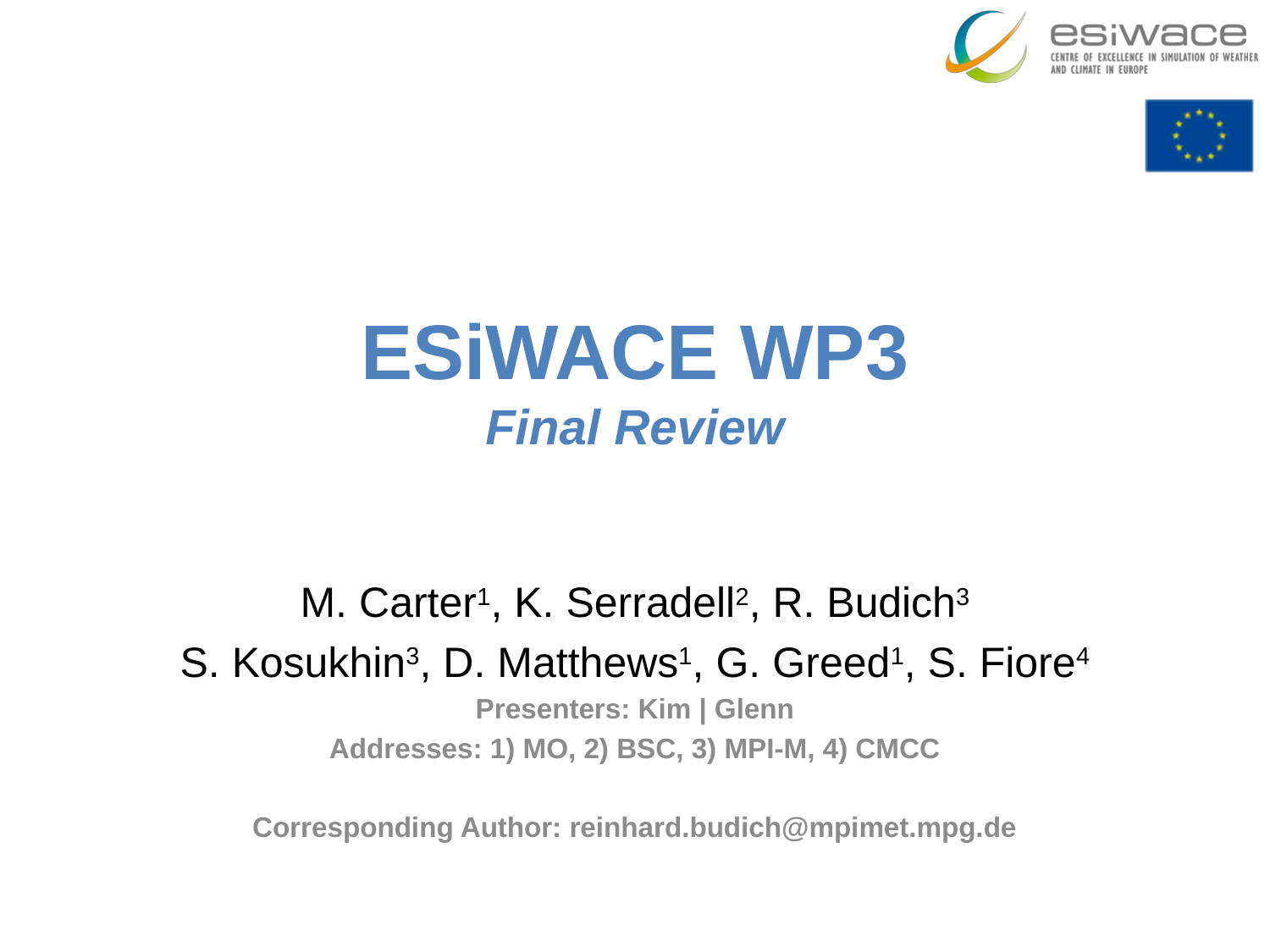

# ESiWACE WP3 Final Review
M. Carter1, K. Serradell2, R. Budich3
S. Kosukhin3, D. Matthews1, G. Greed1, S. Fiore4
Presenters: Kim | Glenn
Addresses: 1) MO, 2) BSC, 3) MPI-M, 4) CMCC

Corresponding Author: reinhard.budich@mpimet.mpg.de